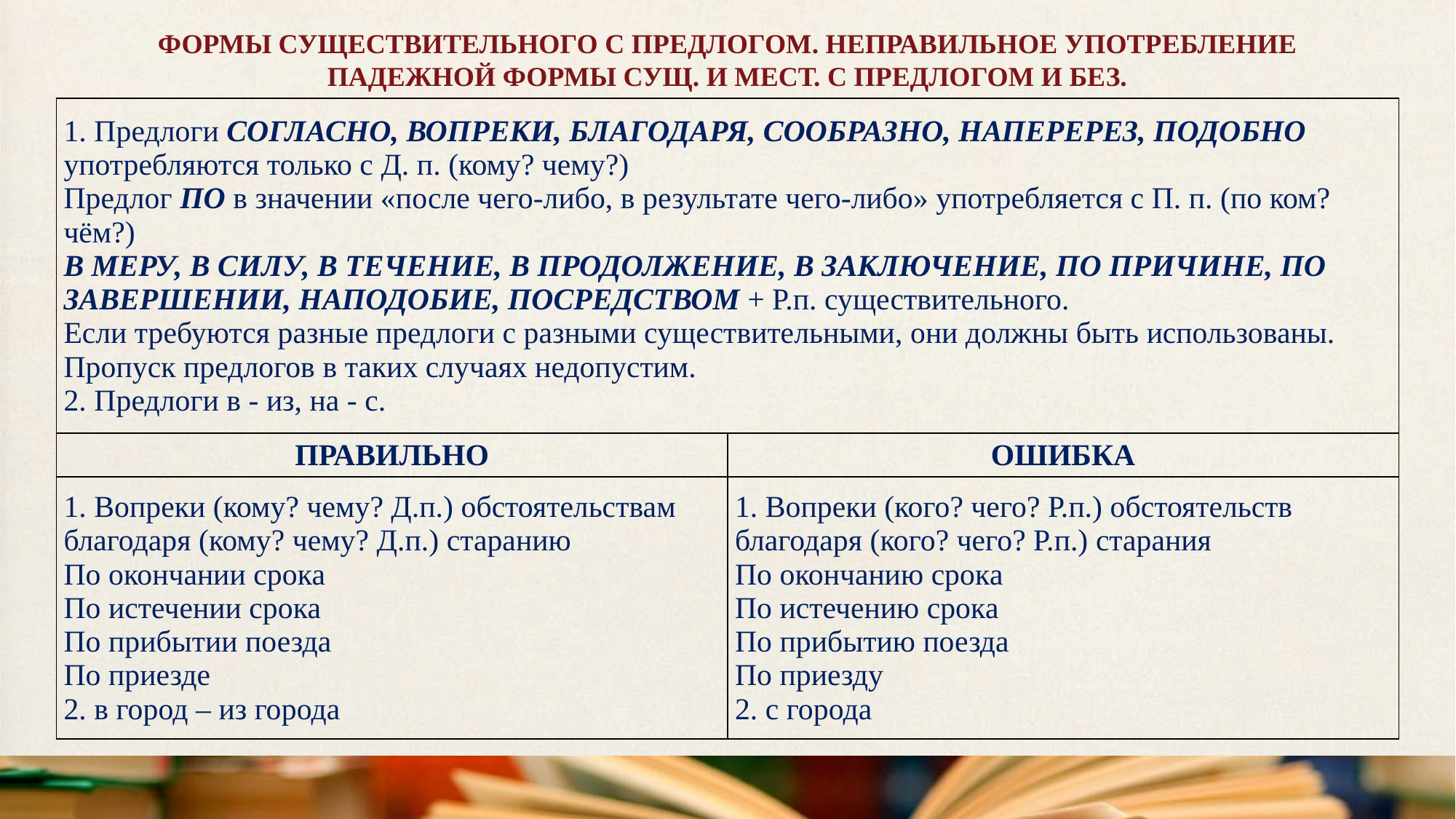

ФОРМЫ СУЩЕСТВИТЕЛЬНОГО С ПРЕДЛОГОМ. НЕПРАВИЛЬНОЕ УПОТРЕБЛЕНИЕ ПАДЕЖНОЙ ФОРМЫ СУЩ. И МЕСТ. С ПРЕДЛОГОМ И БЕЗ.
| 1. Предлоги СОГЛАСНО, ВОПРЕКИ, БЛАГОДАРЯ, СООБРАЗНО, НАПЕРЕРЕЗ, ПОДОБНО употребляются только с Д. п. (кому? чему?) Предлог ПО в значении «после чего-либо, в результате чего-либо» употребляется с П. п. (по ком? чём?) В МЕРУ, В СИЛУ, В ТЕЧЕНИЕ, В ПРОДОЛЖЕНИЕ, В ЗАКЛЮЧЕНИЕ, ПО ПРИЧИНЕ, ПО ЗАВЕРШЕНИИ, НАПОДОБИЕ, ПОСРЕДСТВОМ + Р.п. существительного. Если требуются разные предлоги с разными существительными, они должны быть использованы. Пропуск предлогов в таких случаях недопустим. 2. Предлоги в - из, на - с. |
| --- |
| ПРАВИЛЬНО | ОШИБКА |
| --- | --- |
| 1. Вопреки (кому? чему? Д.п.) обстоятельствам благодаря (кому? чему? Д.п.) старанию По окончании срока По истечении срока По прибытии поезда По приезде 2. в город – из города | 1. Вопреки (кого? чего? Р.п.) обстоятельств благодаря (кого? чего? Р.п.) старания По окончанию срока По истечению срока По прибытию поезда По приезду 2. с города |